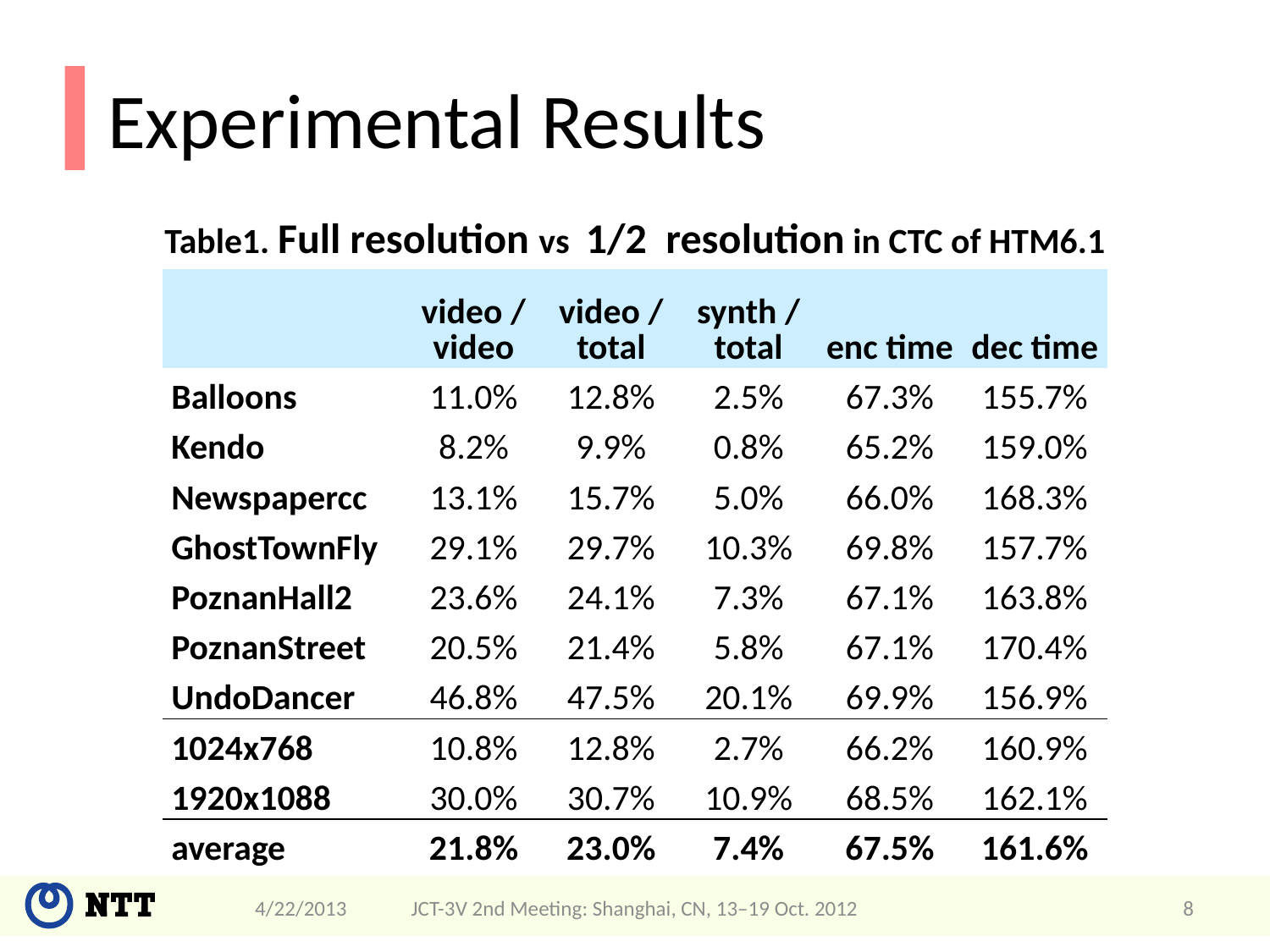

# Experimental Results
Table1. Full resolution vs  1/2  resolution in CTC of HTM6.1
|  | video / video | video / total | synth / total | enc time | dec time |
| --- | --- | --- | --- | --- | --- |
| Balloons | 11.0% | 12.8% | 2.5% | 67.3% | 155.7% |
| Kendo | 8.2% | 9.9% | 0.8% | 65.2% | 159.0% |
| Newspapercc | 13.1% | 15.7% | 5.0% | 66.0% | 168.3% |
| GhostTownFly | 29.1% | 29.7% | 10.3% | 69.8% | 157.7% |
| PoznanHall2 | 23.6% | 24.1% | 7.3% | 67.1% | 163.8% |
| PoznanStreet | 20.5% | 21.4% | 5.8% | 67.1% | 170.4% |
| UndoDancer | 46.8% | 47.5% | 20.1% | 69.9% | 156.9% |
| 1024x768 | 10.8% | 12.8% | 2.7% | 66.2% | 160.9% |
| 1920x1088 | 30.0% | 30.7% | 10.9% | 68.5% | 162.1% |
| average | 21.8% | 23.0% | 7.4% | 67.5% | 161.6% |
4/22/2013
JCT-3V 2nd Meeting: Shanghai, CN, 13–19 Oct. 2012
8